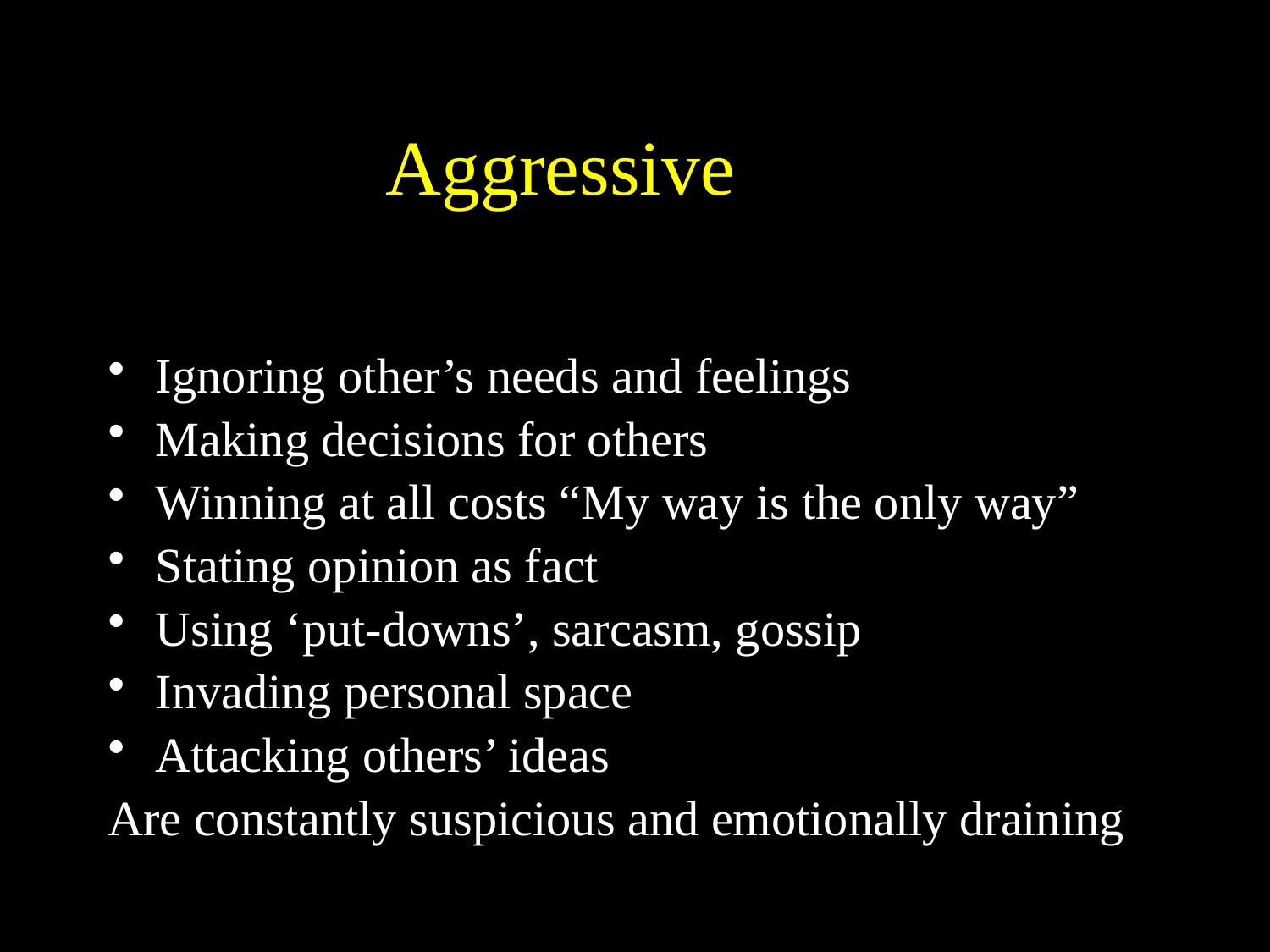

# Aggressive Behaviour

Ignoring other’s needs and feelings
Making decisions for others
Winning at all costs “My way is the only way”
Stating opinion as fact
Using ‘put-downs’, sarcasm, gossip
Invading personal space
Attacking others’ ideas
Are constantly suspicious and emotionally draining